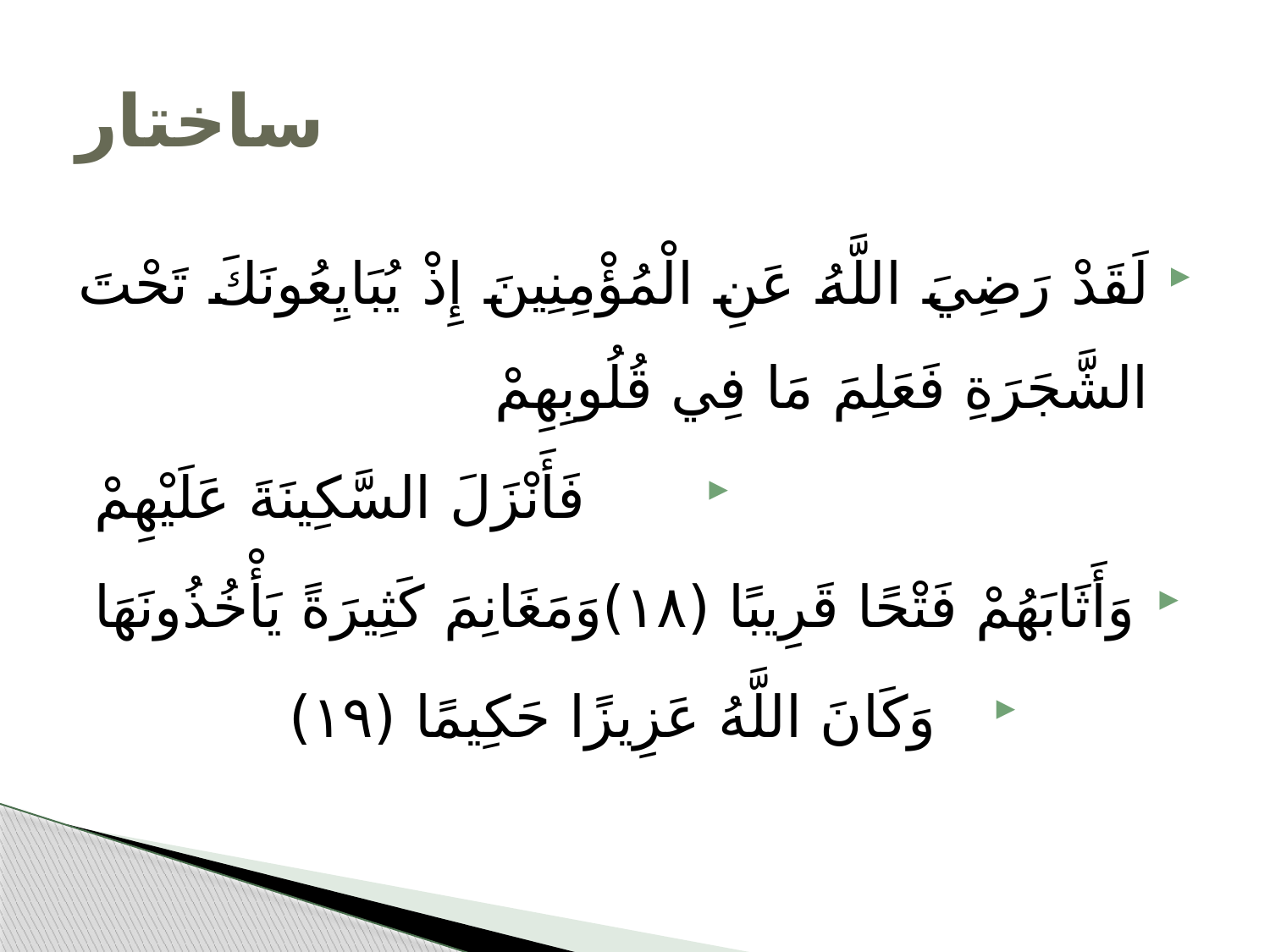

# ساختار
لَقَدْ رَضِيَ اللَّهُ عَنِ الْمُؤْمِنِينَ إِذْ يُبَايِعُونَكَ تَحْتَ الشَّجَرَةِ فَعَلِمَ مَا فِي قُلُوبِهِمْ
فَأَنْزَلَ السَّكِينَةَ عَلَيْهِمْ
وَأَثَابَهُمْ فَتْحًا قَرِيبًا (١٨)وَمَغَانِمَ كَثِيرَةً يَأْخُذُونَهَا
وَكَانَ اللَّهُ عَزِيزًا حَكِيمًا (١٩)